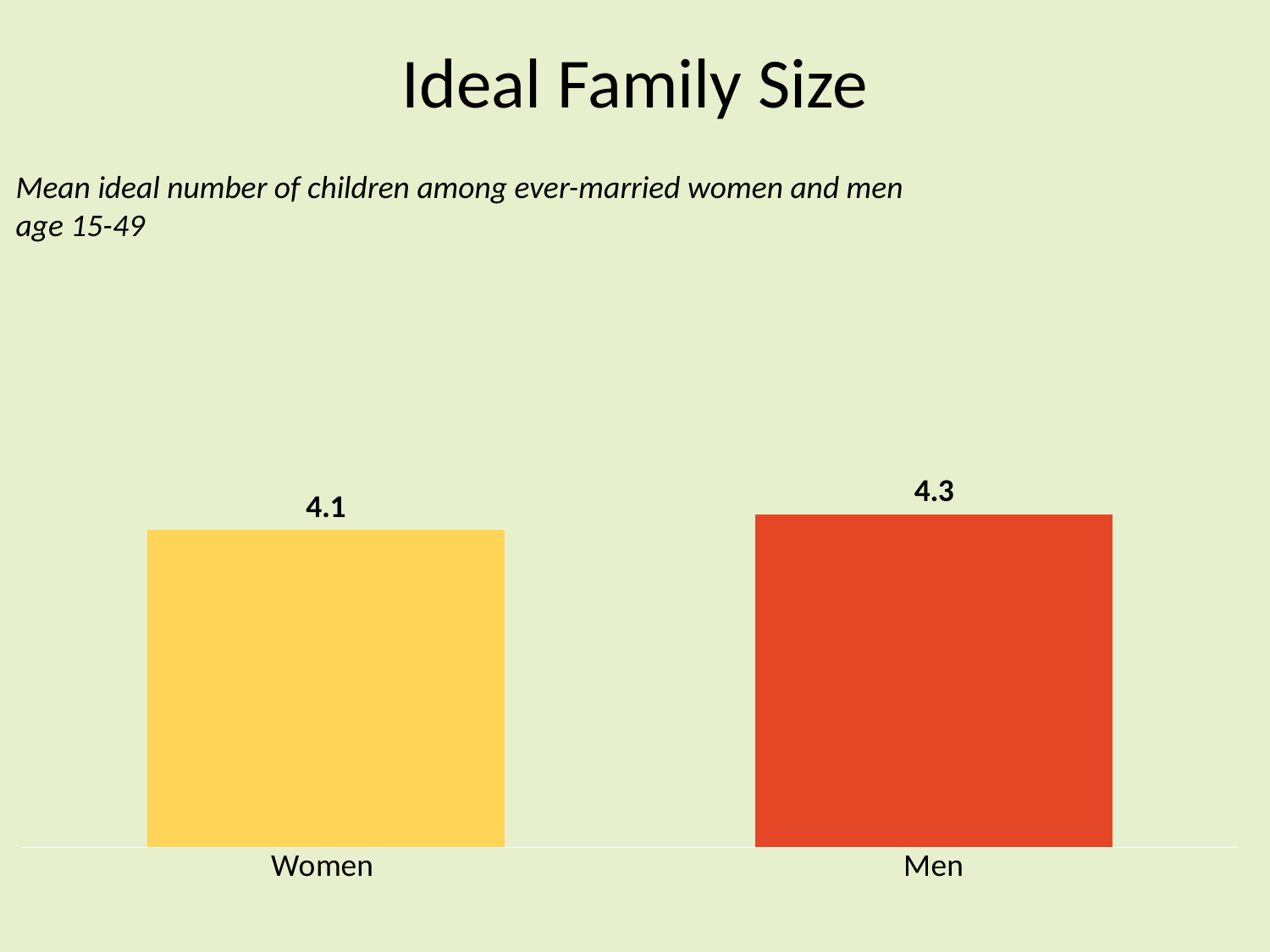

# Ideal Family Size
Mean ideal number of children among ever-married women and men age 15-49

### Chart

| Category | Women |
|---|---|
| Women  | 4.1 |
| Men | 4.3 |